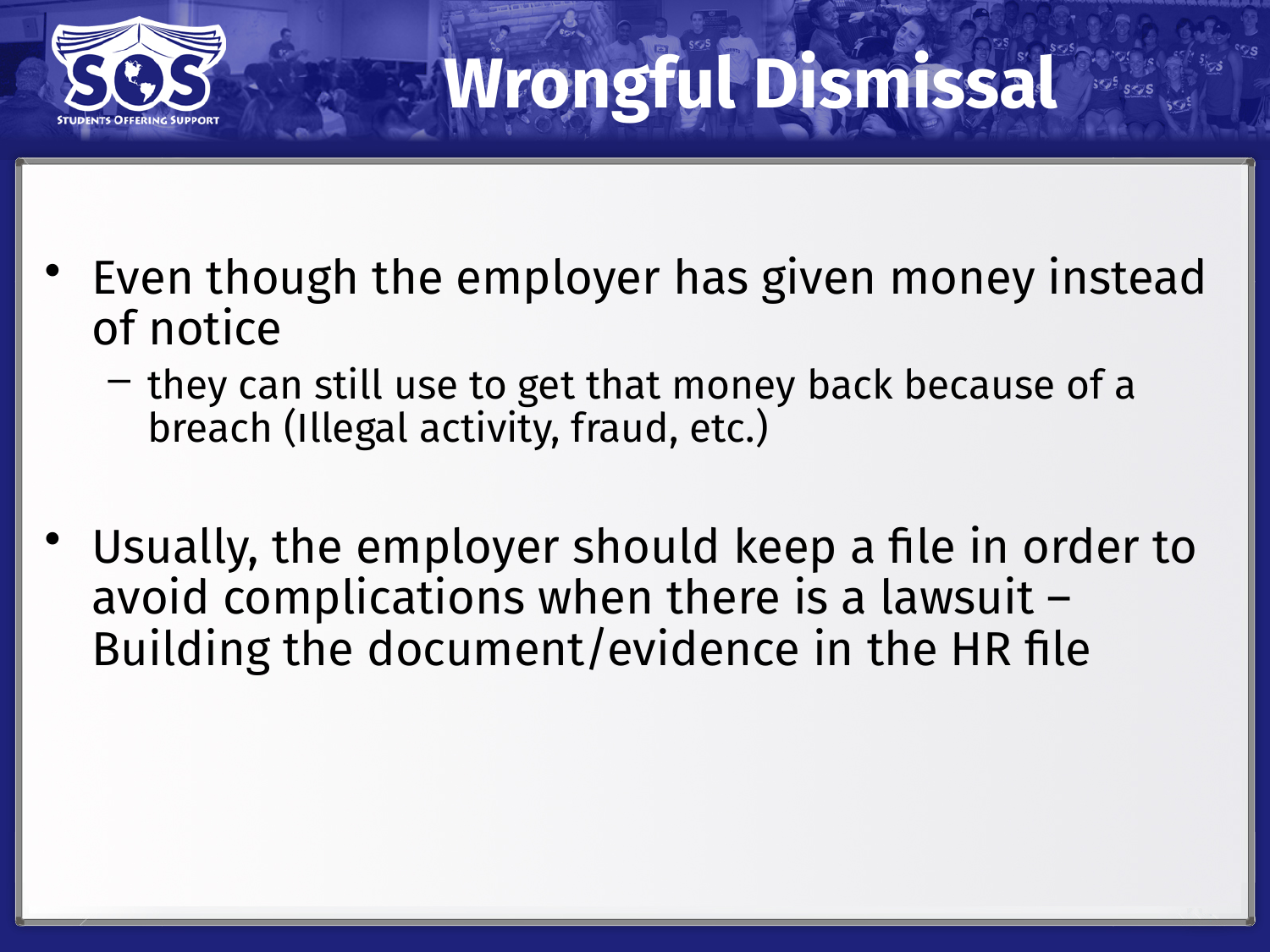

# Wrongful Dismissal

Even though the employer has given money instead of notice
they can still use to get that money back because of a breach (Illegal activity, fraud, etc.)

Usually, the employer should keep a file in order to avoid complications when there is a lawsuit – Building the document/evidence in the HR file